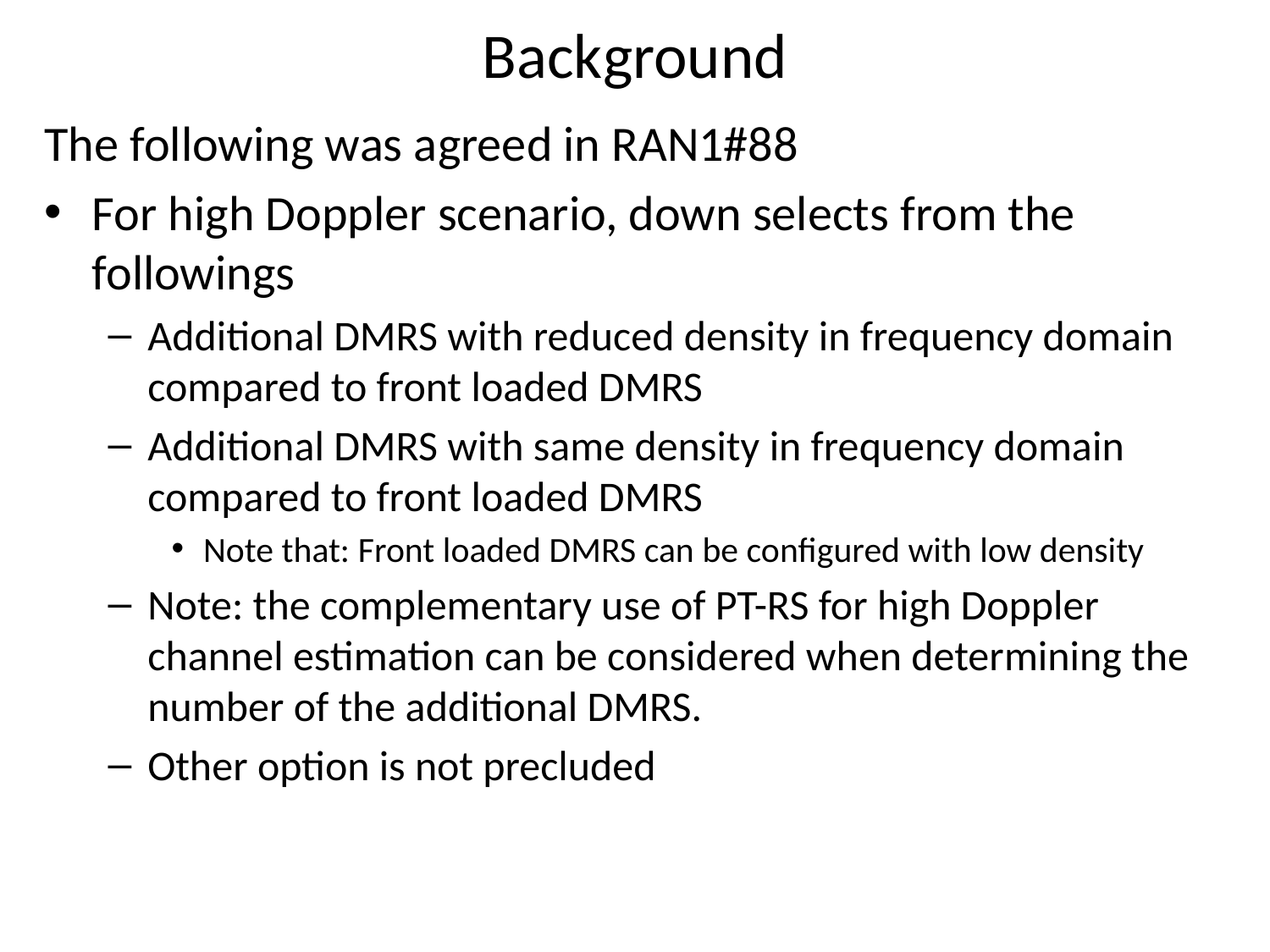

# Background
The following was agreed in RAN1#88
For high Doppler scenario, down selects from the followings
Additional DMRS with reduced density in frequency domain compared to front loaded DMRS
Additional DMRS with same density in frequency domain compared to front loaded DMRS
Note that: Front loaded DMRS can be configured with low density
Note: the complementary use of PT-RS for high Doppler channel estimation can be considered when determining the number of the additional DMRS.
Other option is not precluded